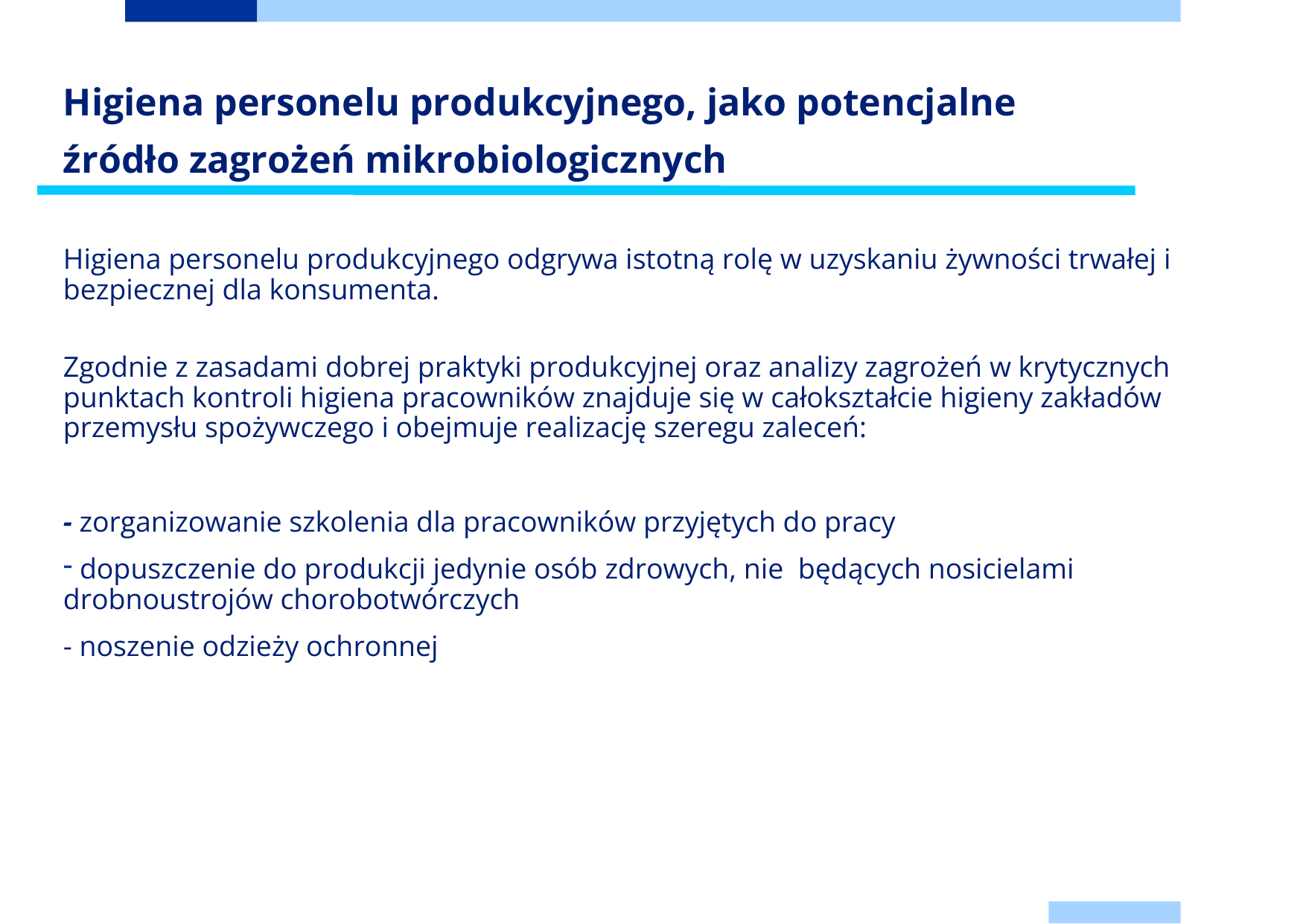

Higiena personelu produkcyjnego, jako potencjalne
źródło zagrożeń mikrobiologicznych

Higiena personelu produkcyjnego odgrywa istotną rolę w uzyskaniu żywności trwałej i bezpiecznej dla konsumenta.

Zgodnie z zasadami dobrej praktyki produkcyjnej oraz analizy zagrożeń w krytycznych punktach kontroli higiena pracowników znajduje się w całokształcie higieny zakładów przemysłu spożywczego i obejmuje realizację szeregu zaleceń:

- zorganizowanie szkolenia dla pracowników przyjętych do pracy
 dopuszczenie do produkcji jedynie osób zdrowych, nie  będących nosicielami drobnoustrojów chorobotwórczych
- noszenie odzieży ochronnej